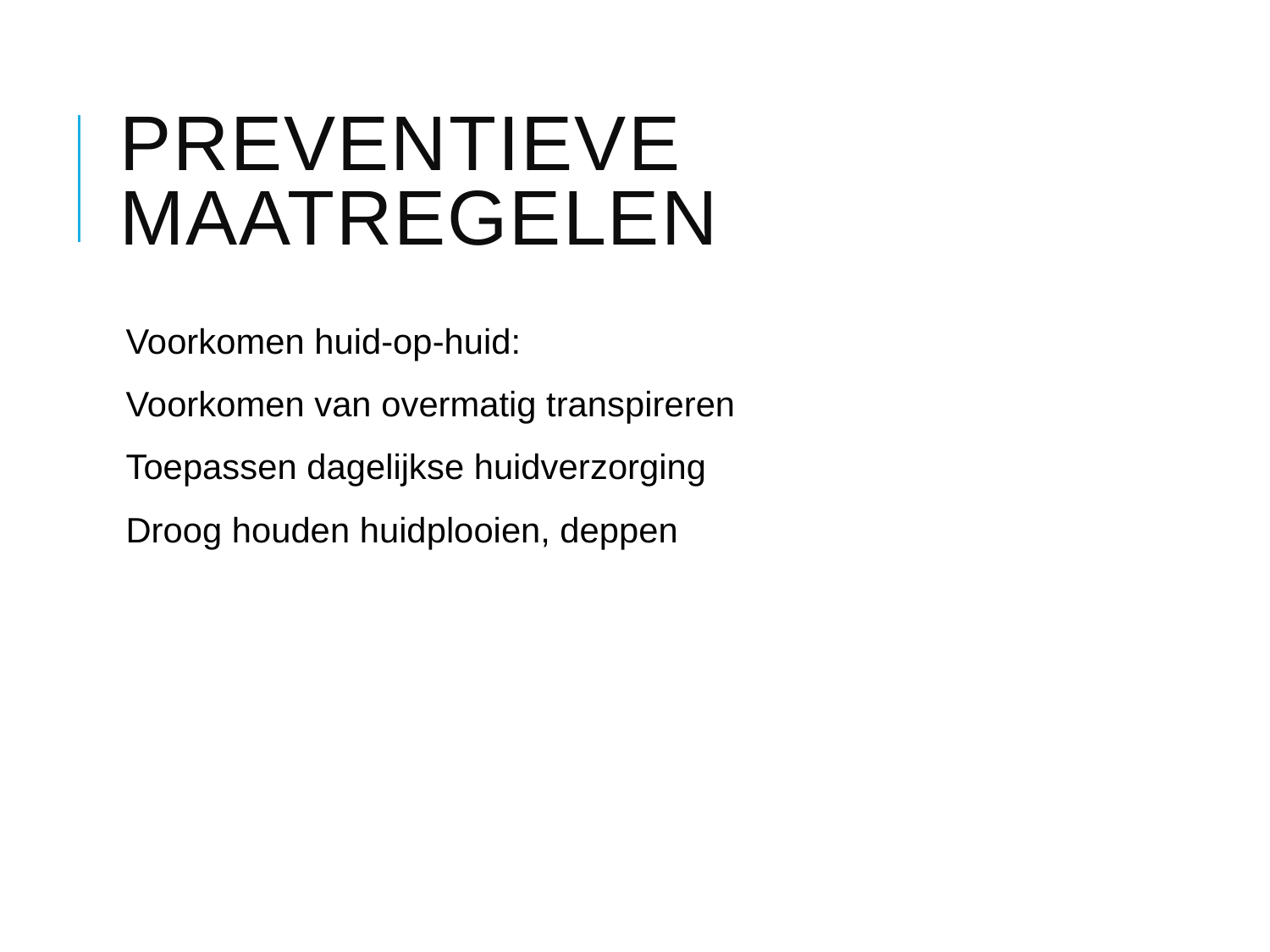

# Preventieve maatregelen
Voorkomen huid-op-huid:
Voorkomen van overmatig transpireren
Toepassen dagelijkse huidverzorging
Droog houden huidplooien, deppen